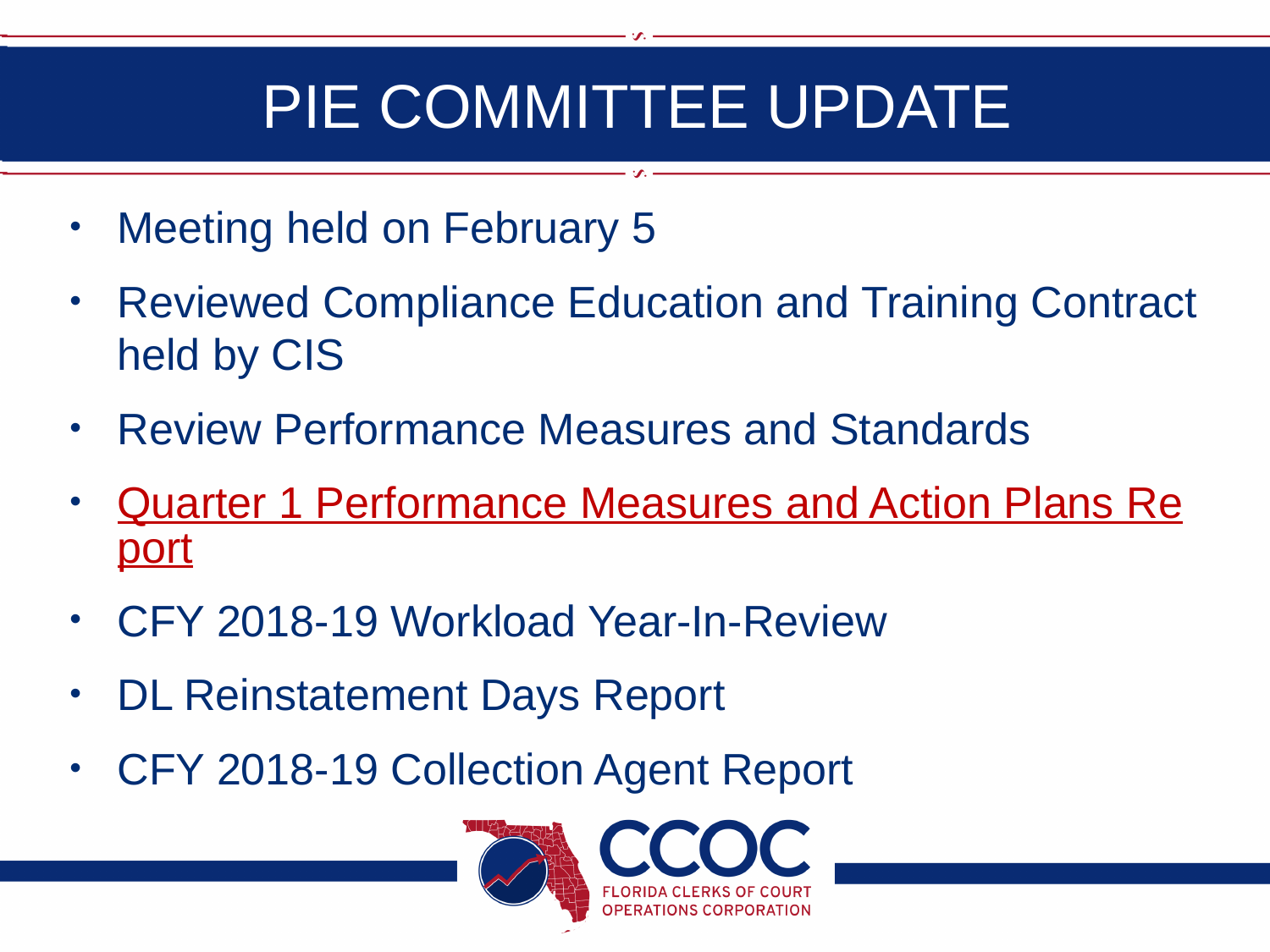

# PIE COMMITTEE UPDATE
Meeting held on February 5
Reviewed Compliance Education and Training Contract held by CIS
Review Performance Measures and Standards
Quarter 1 Performance Measures and Action Plans Report
CFY 2018-19 Workload Year-In-Review
DL Reinstatement Days Report
CFY 2018-19 Collection Agent Report